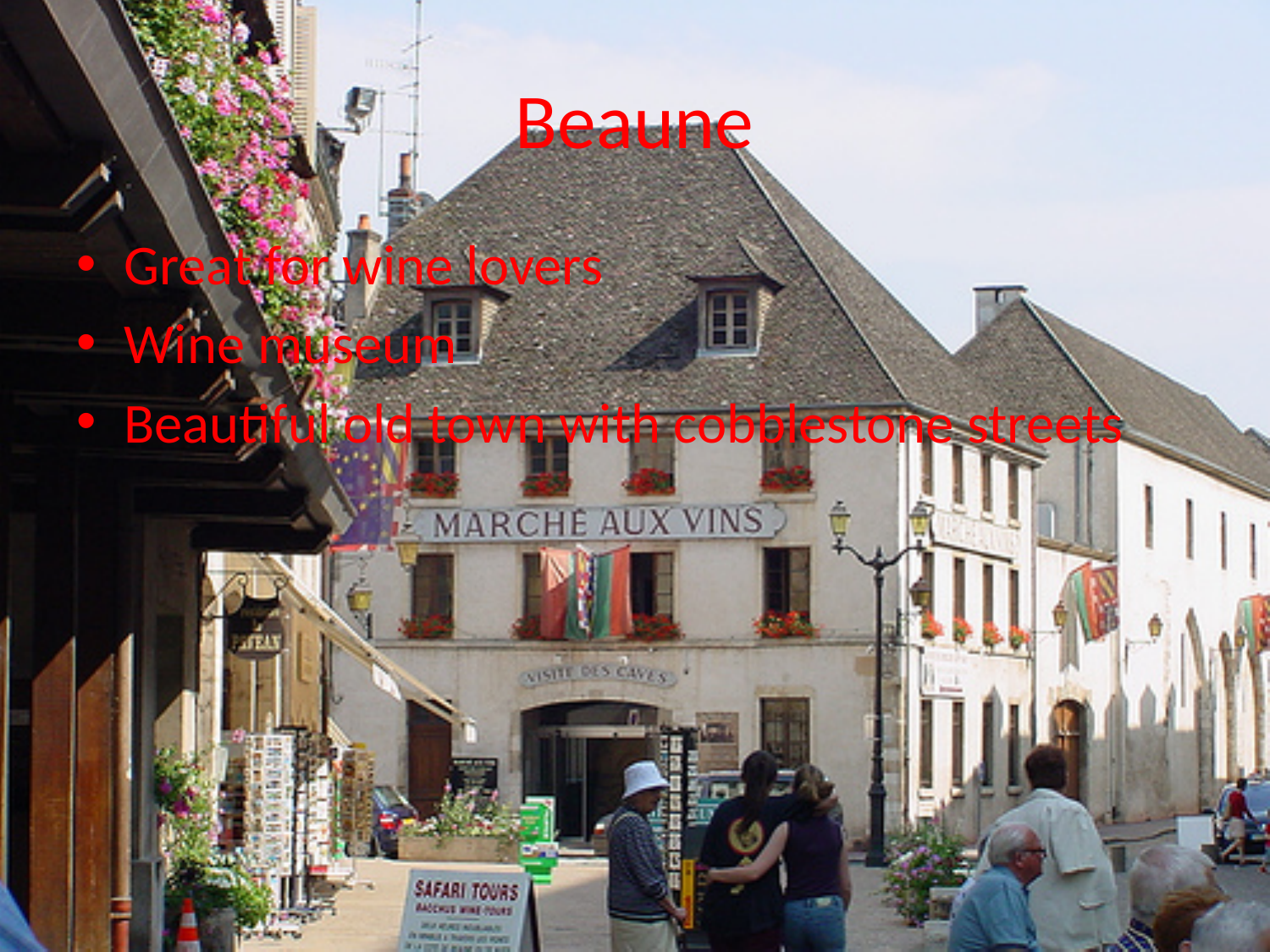

# Beaune
Great for wine lovers
Wine museum
Beautiful old town with cobblestone streets